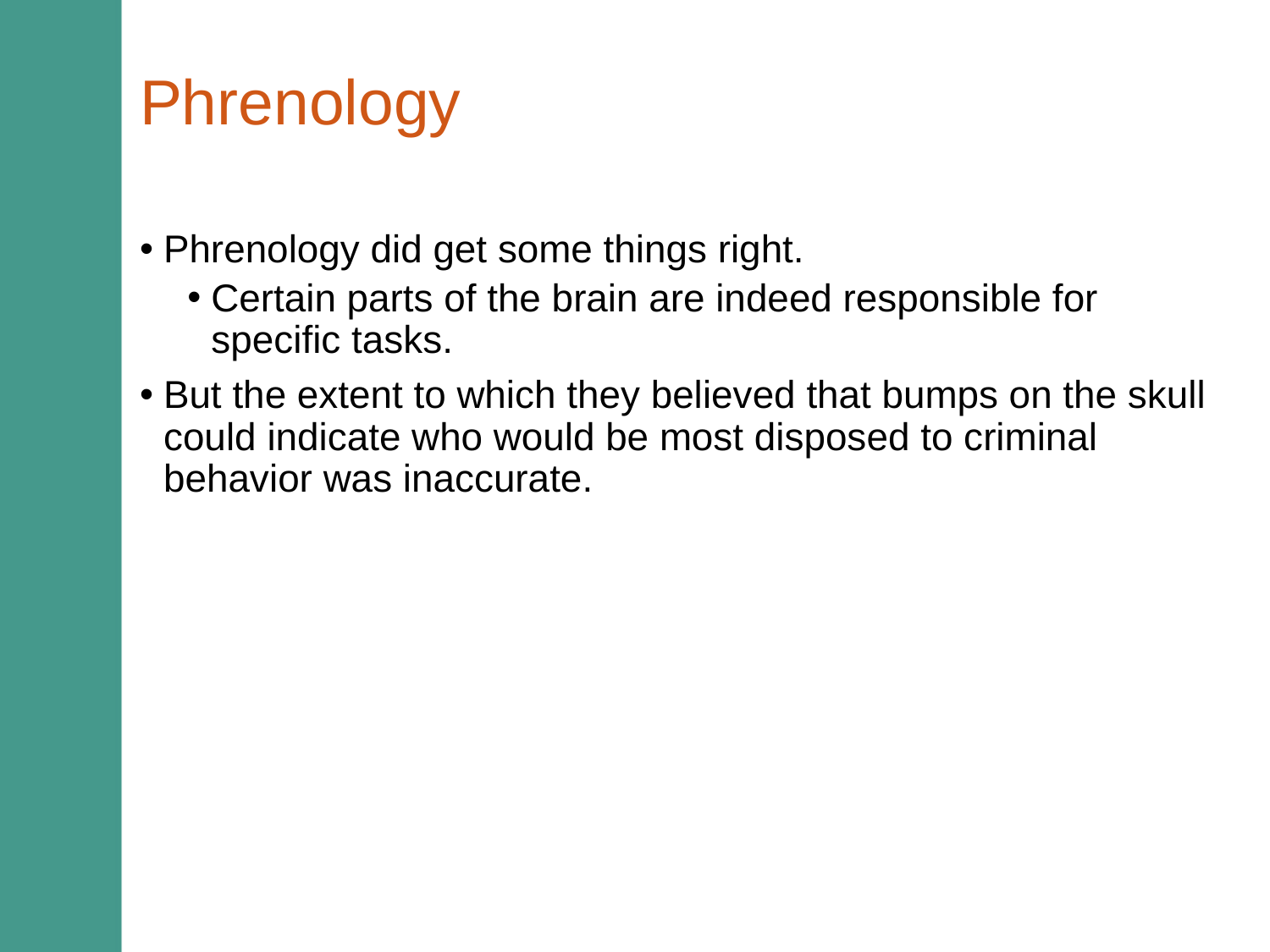

# Phrenology
Phrenology did get some things right.
Certain parts of the brain are indeed responsible for specific tasks.
But the extent to which they believed that bumps on the skull could indicate who would be most disposed to criminal behavior was inaccurate.